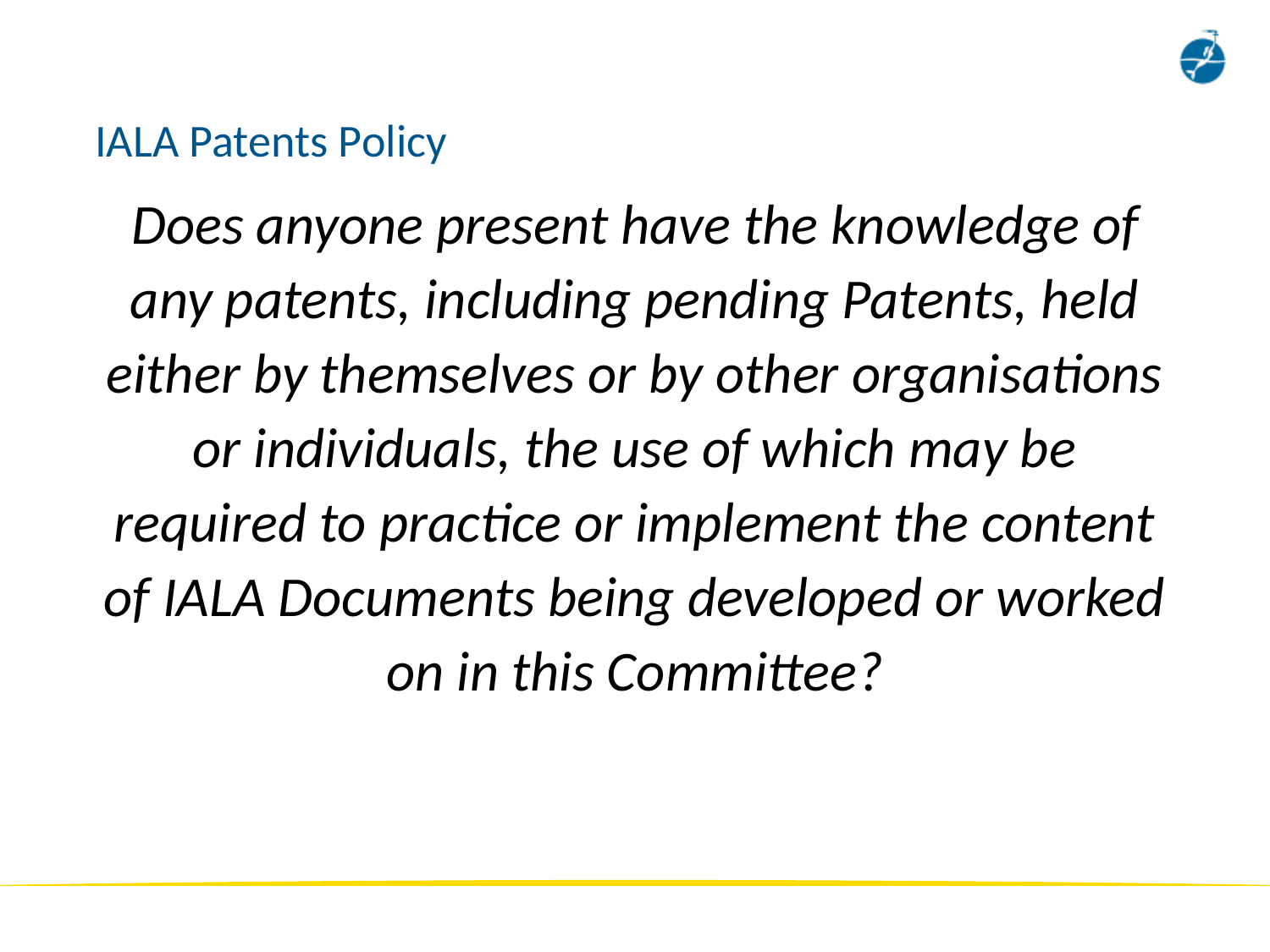

# IALA Patents Policy
Does anyone present have the knowledge of any patents, including pending Patents, held either by themselves or by other organisations or individuals, the use of which may be required to practice or implement the content of IALA Documents being developed or worked on in this Committee?